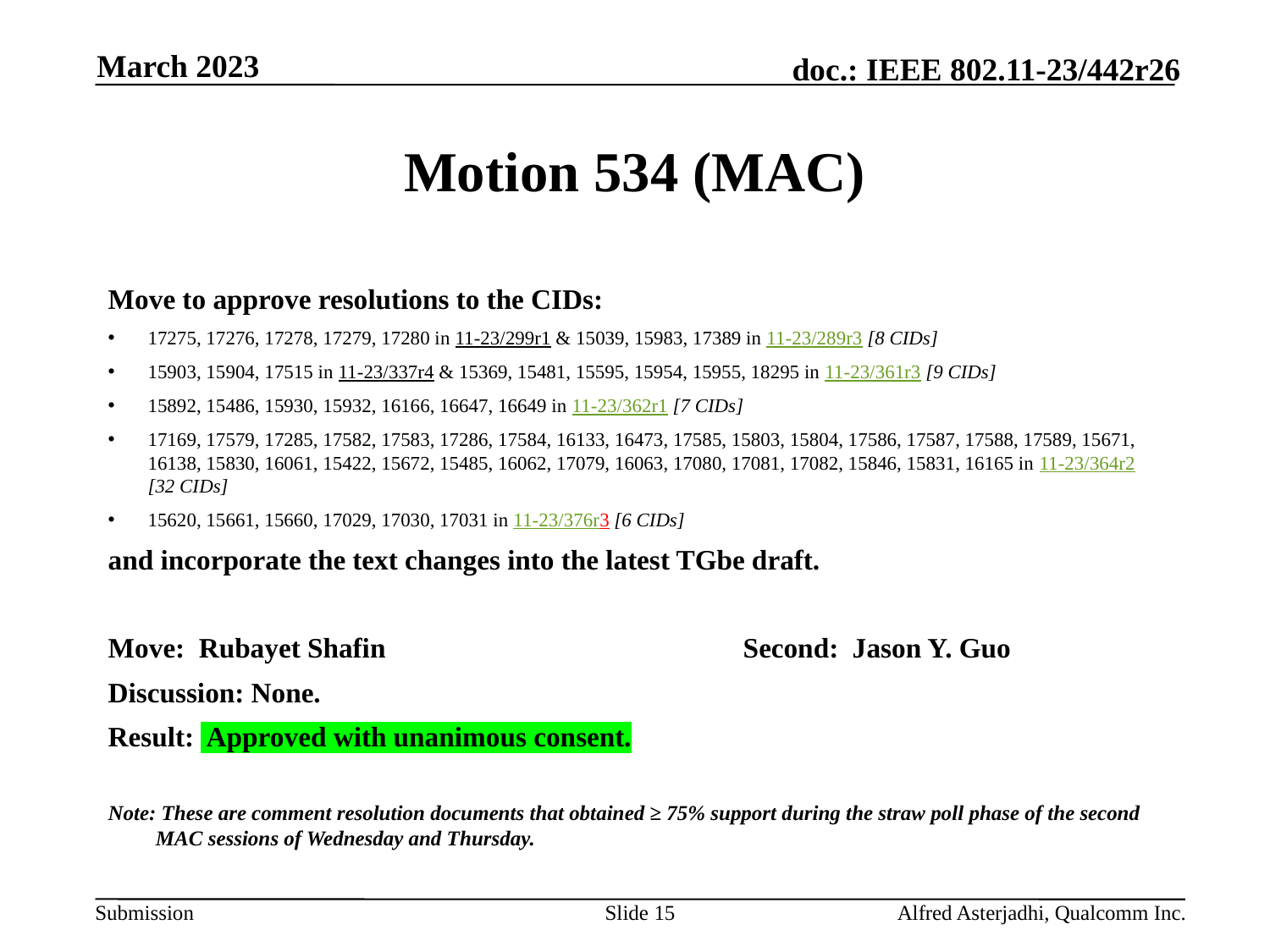

March 2023
# Motion 534 (MAC)
Move to approve resolutions to the CIDs:
17275, 17276, 17278, 17279, 17280 in 11-23/299r1 & 15039, 15983, 17389 in 11-23/289r3 [8 CIDs]
15903, 15904, 17515 in 11-23/337r4 & 15369, 15481, 15595, 15954, 15955, 18295 in 11-23/361r3 [9 CIDs]
15892, 15486, 15930, 15932, 16166, 16647, 16649 in 11-23/362r1 [7 CIDs]
17169, 17579, 17285, 17582, 17583, 17286, 17584, 16133, 16473, 17585, 15803, 15804, 17586, 17587, 17588, 17589, 15671, 16138, 15830, 16061, 15422, 15672, 15485, 16062, 17079, 16063, 17080, 17081, 17082, 15846, 15831, 16165 in 11-23/364r2 [32 CIDs]
15620, 15661, 15660, 17029, 17030, 17031 in 11-23/376r3 [6 CIDs]
and incorporate the text changes into the latest TGbe draft.

Move:  Rubayet Shafin			Second:  Jason Y. Guo
Discussion: None.
Result:  Approved with unanimous consent.

Note: These are comment resolution documents that obtained ≥ 75% support during the straw poll phase of the second MAC sessions of Wednesday and Thursday.
Slide 15
Alfred Asterjadhi, Qualcomm Inc.